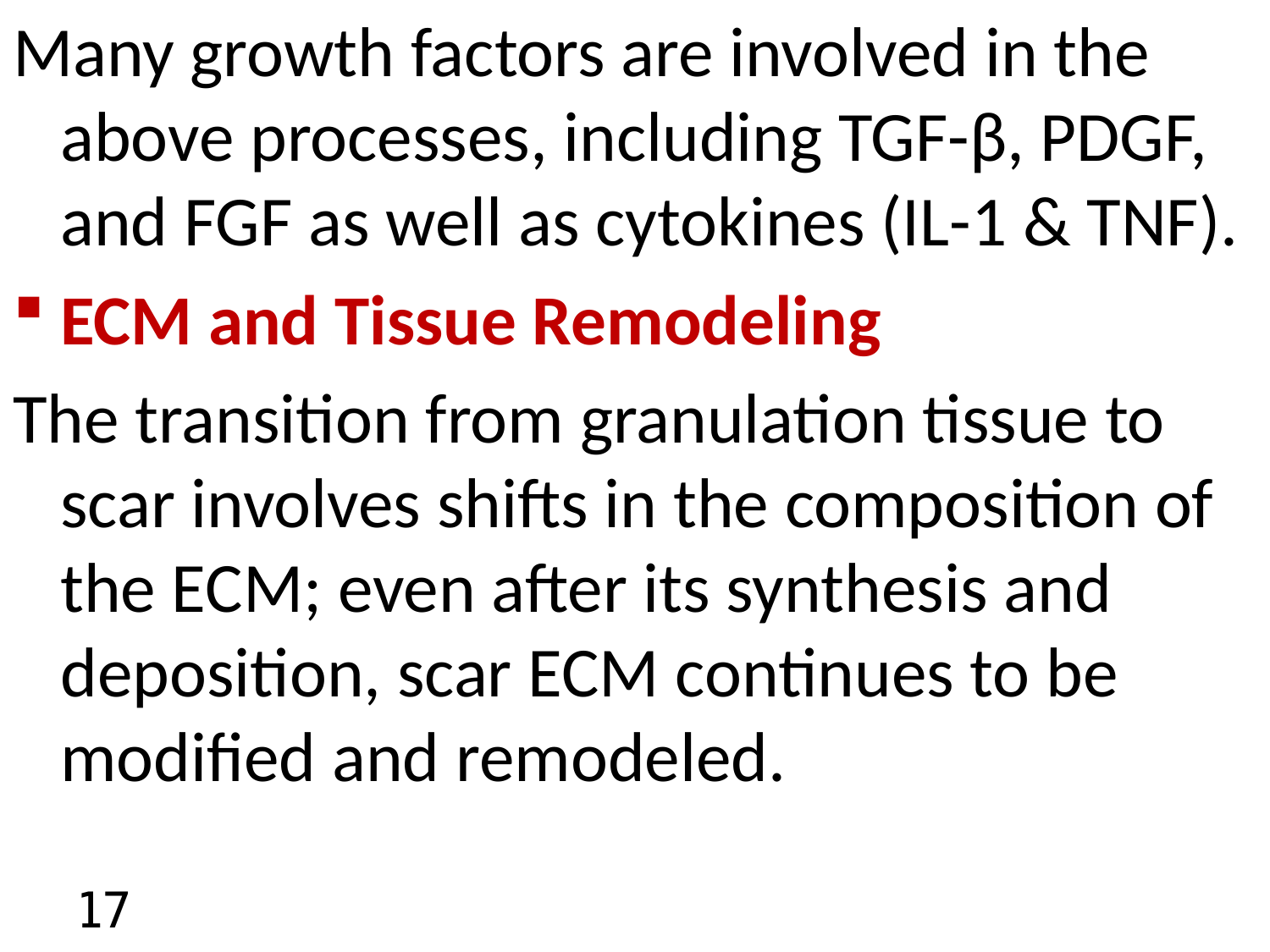

Many growth factors are involved in the above processes, including TGF-β, PDGF, and FGF as well as cytokines (IL-1 & TNF).
ECM and Tissue Remodeling
The transition from granulation tissue to scar involves shifts in the composition of the ECM; even after its synthesis and deposition, scar ECM continues to be modified and remodeled.
17